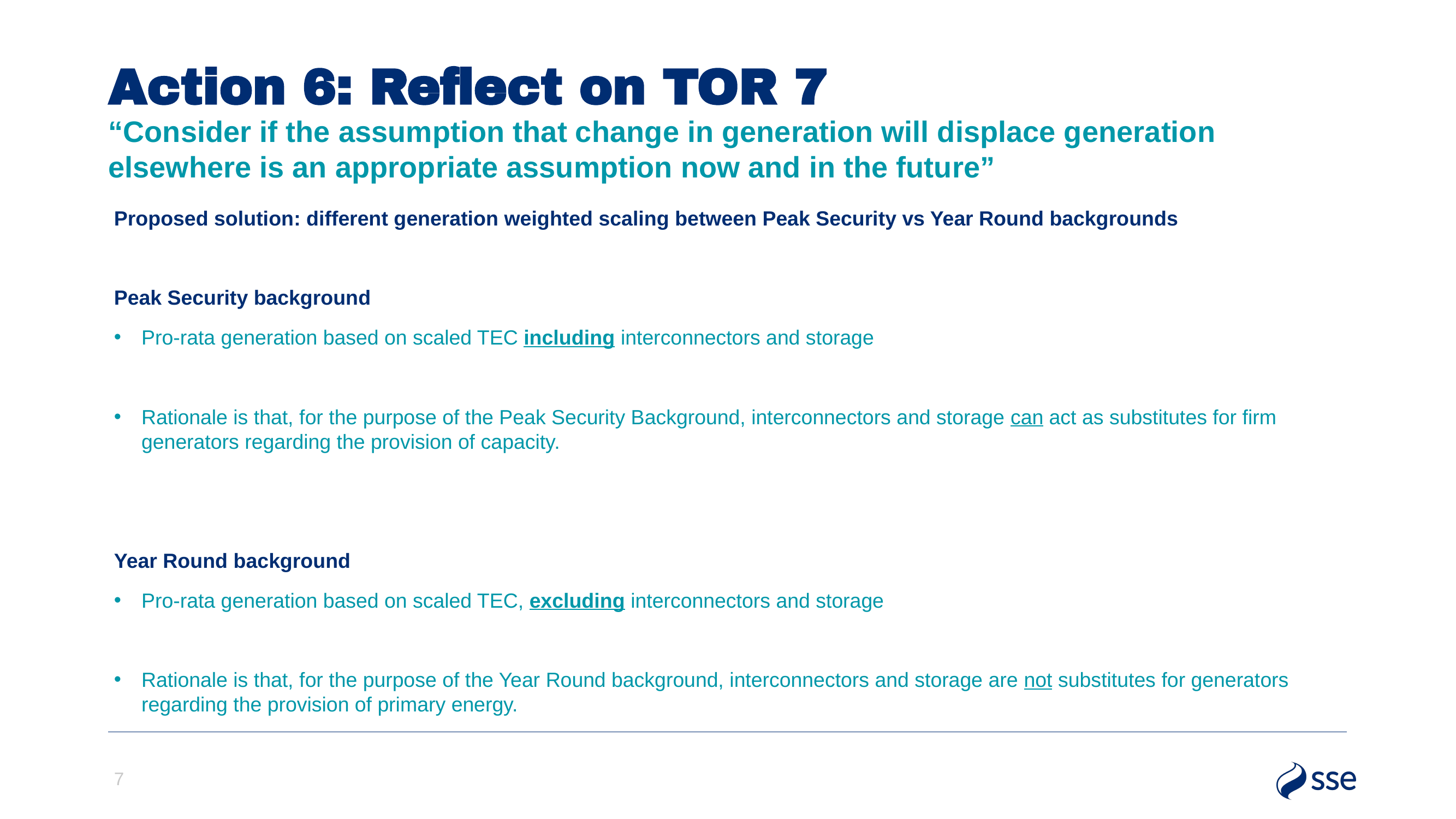

# Action 6: Reflect on TOR 7
“Consider if the assumption that change in generation will displace generation elsewhere is an appropriate assumption now and in the future”
Proposed solution: different generation weighted scaling between Peak Security vs Year Round backgrounds

Peak Security background
Pro-rata generation based on scaled TEC including interconnectors and storage

Rationale is that, for the purpose of the Peak Security Background, interconnectors and storage can act as substitutes for firm generators regarding the provision of capacity.

Year Round background
Pro-rata generation based on scaled TEC, excluding interconnectors and storage

Rationale is that, for the purpose of the Year Round background, interconnectors and storage are not substitutes for generators regarding the provision of primary energy.

7